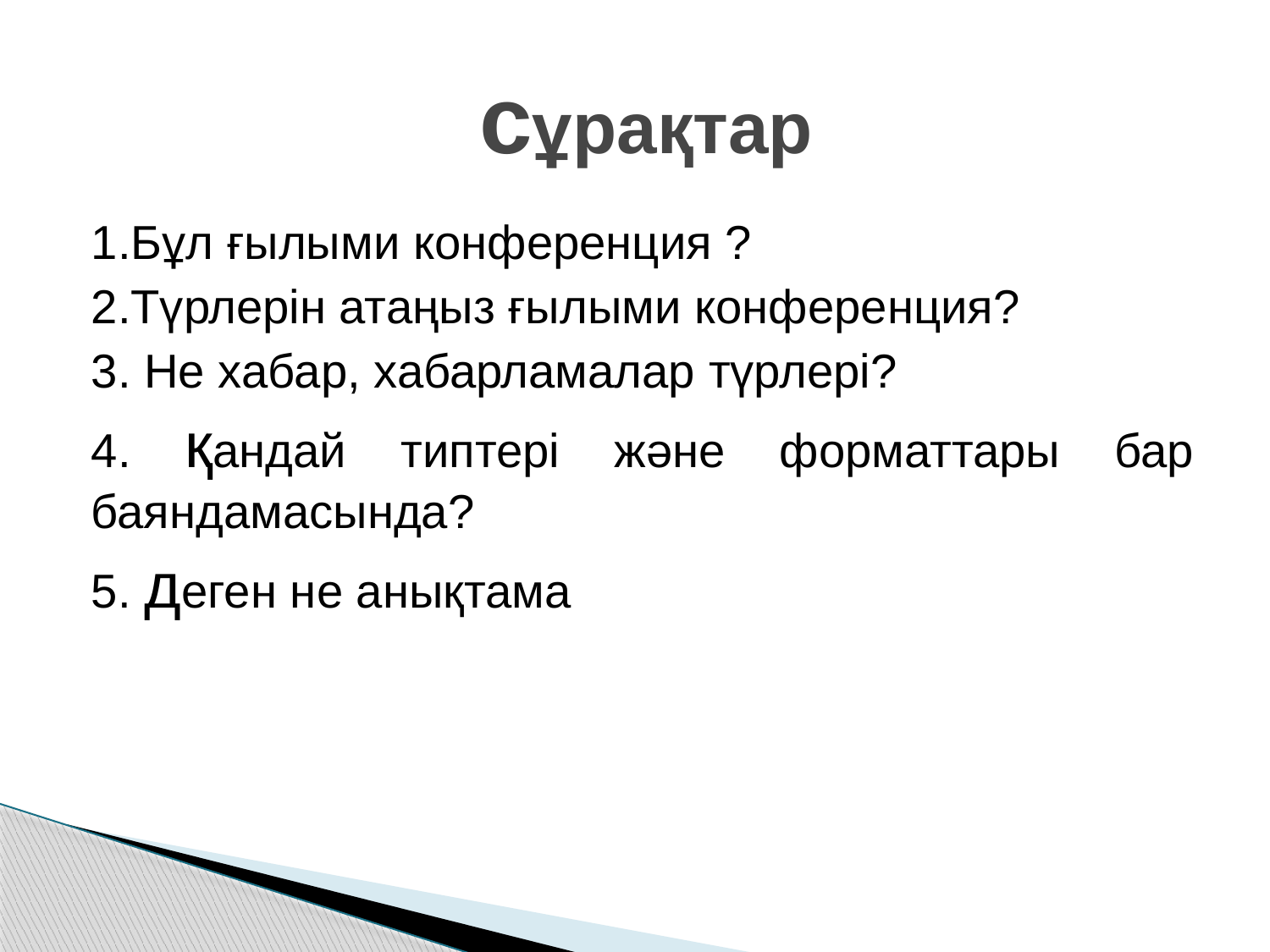

# сұрақтар
1.Бұл ғылыми конференция ?
2.Түрлерін атаңыз ғылыми конференция?
3. Не хабар, хабарламалар түрлері?
4. қандай типтері және форматтары бар баяндамасында?
5. деген не анықтама